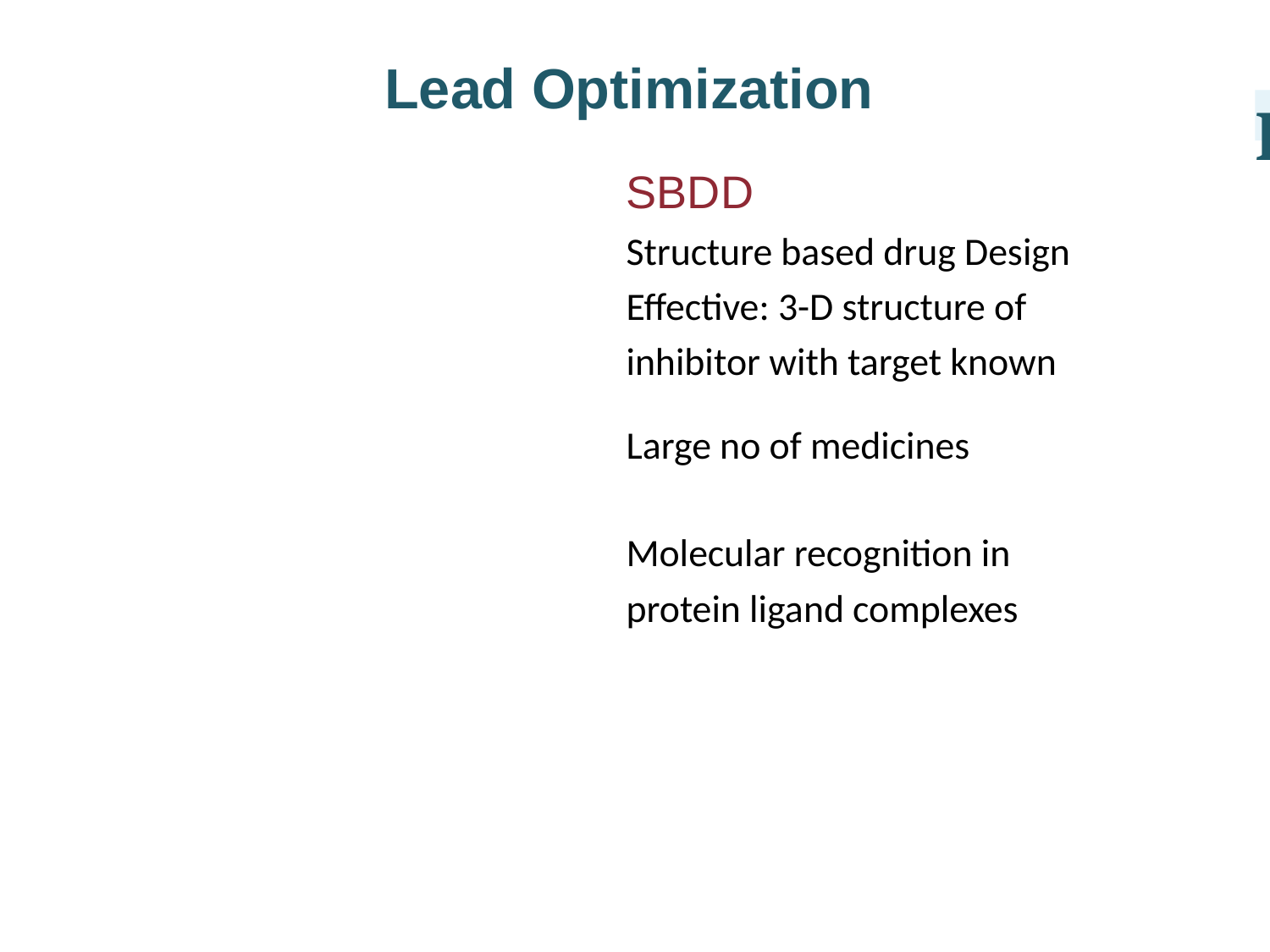

Lead Optimization
I
SBDD
Structure based drug Design
Effective: 3-D structure of inhibitor with target known
Large no of medicines
Molecular recognition in protein ligand complexes